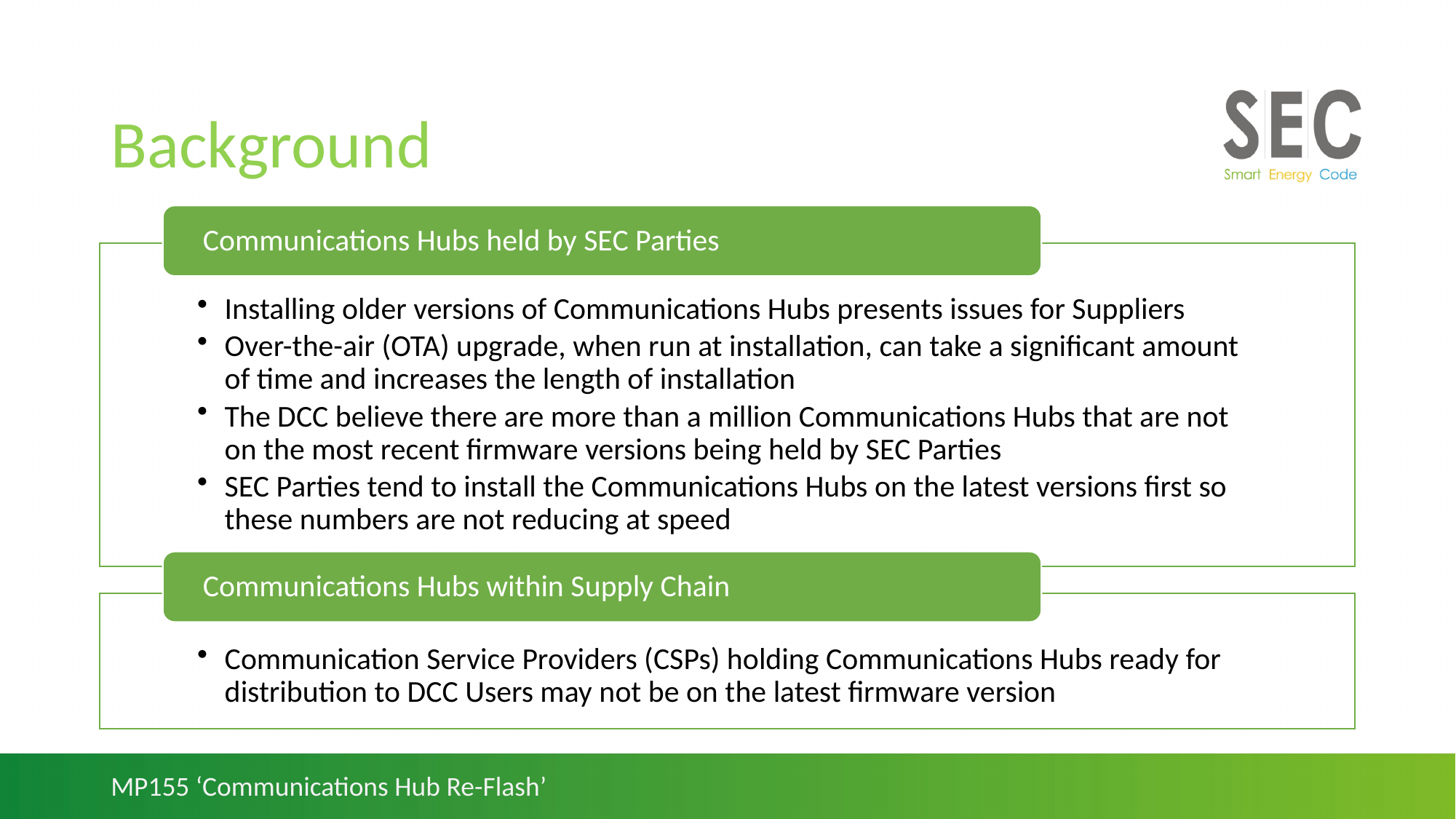

# Background
Installing older versions of Communications Hubs presents issues for Suppliers
Over-the-air (OTA) upgrade, when run at installation, can take a significant amount of time and increases the length of installation
The DCC believe there are more than a million Communications Hubs that are not on the most recent firmware versions being held by SEC Parties
SEC Parties tend to install the Communications Hubs on the latest versions first so these numbers are not reducing at speed
Communications Hubs held by SEC Parties
Communication Service Providers (CSPs) holding Communications Hubs ready for distribution to DCC Users may not be on the latest firmware version
Communications Hubs within Supply Chain
MP155 ‘Communications Hub Re-Flash’